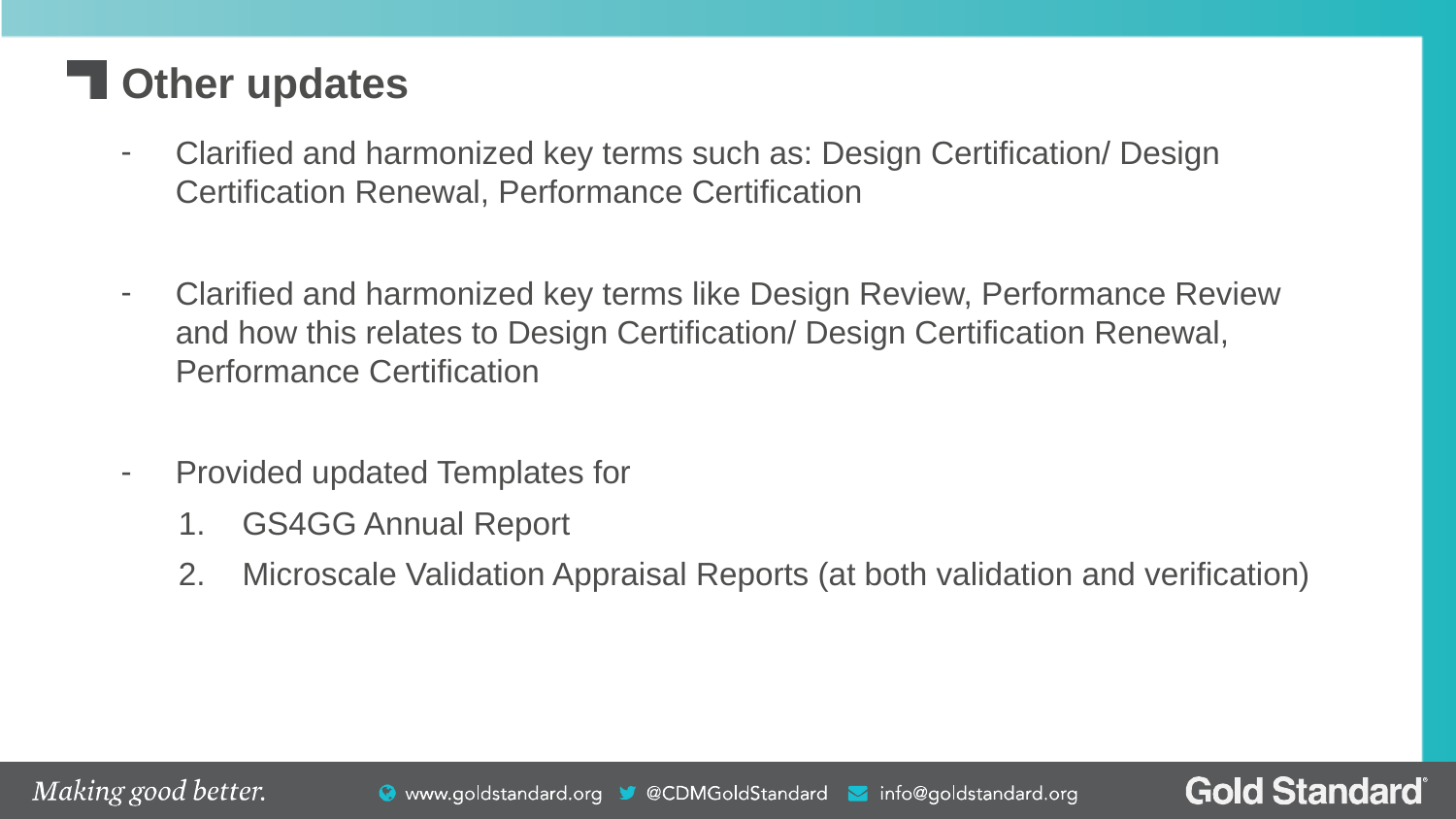

# Other updates
Clarified and harmonized key terms such as: Design Certification/ Design Certification Renewal, Performance Certification

Clarified and harmonized key terms like Design Review, Performance Review and how this relates to Design Certification/ Design Certification Renewal, Performance Certification

Provided updated Templates for
GS4GG Annual Report
Microscale Validation Appraisal Reports (at both validation and verification)